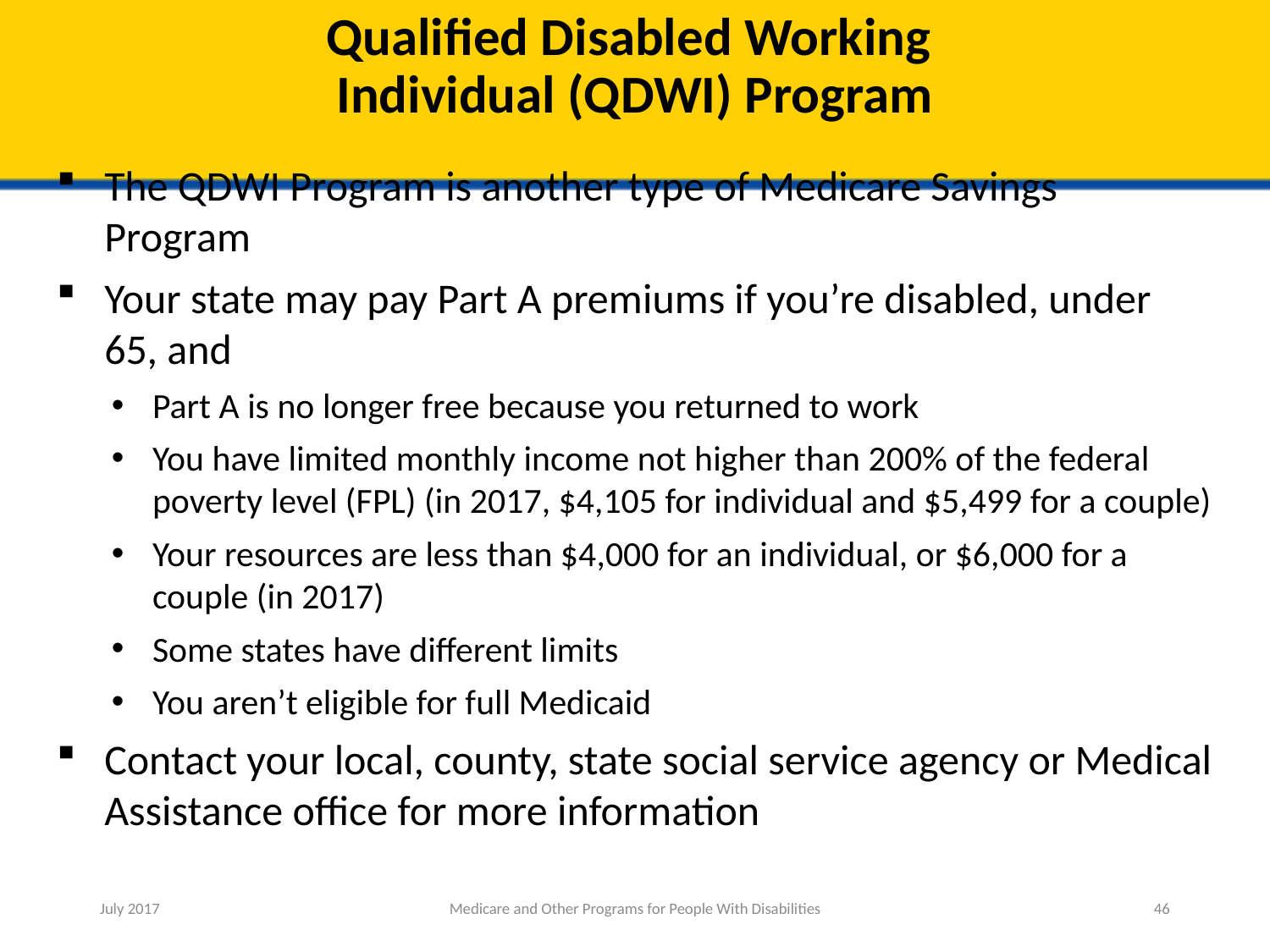

# Qualified Disabled Working Individual (QDWI) Program
The QDWI Program is another type of Medicare Savings Program
Your state may pay Part A premiums if you’re disabled, under 65, and
Part A is no longer free because you returned to work
You have limited monthly income not higher than 200% of the federal poverty level (FPL) (in 2017, $4,105 for individual and $5,499 for a couple)
Your resources are less than $4,000 for an individual, or $6,000 for a couple (in 2017)
Some states have different limits
You aren’t eligible for full Medicaid
Contact your local, county, state social service agency or Medical Assistance office for more information
July 2017
Medicare and Other Programs for People With Disabilities
46